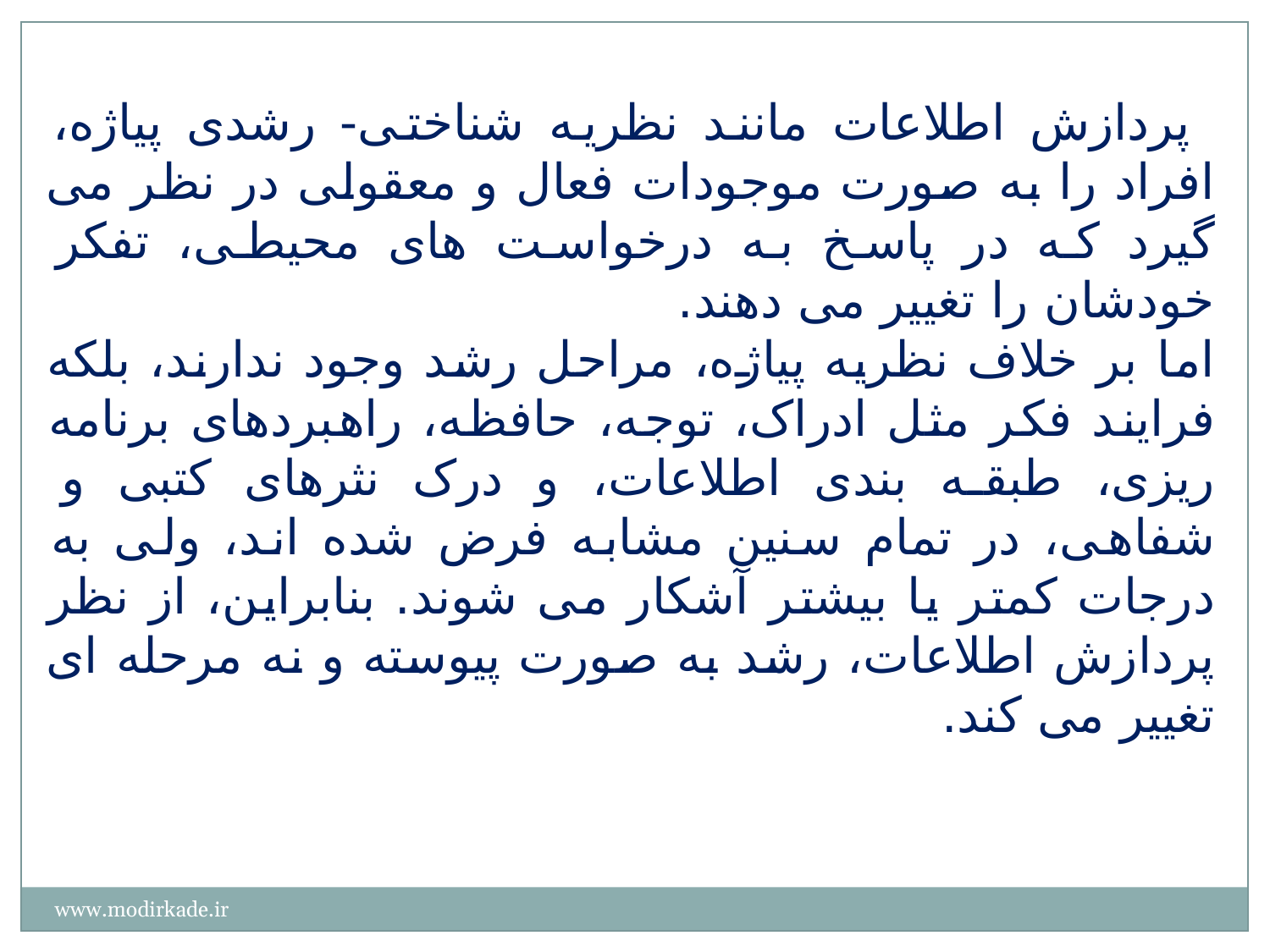

پردازش اطلاعات مانند نظریه شناختی- رشدی پیاژه، افراد را به صورت موجودات فعال و معقولی در نظر می گیرد که در پاسخ به درخواست های محیطی، تفکر خودشان را تغییر می دهند.
اما بر خلاف نظریه پیاژه، مراحل رشد وجود ندارند، بلکه فرایند فکر مثل ادراک، توجه، حافظه، راهبردهای برنامه ریزی، طبقه بندی اطلاعات، و درک نثرهای کتبی و شفاهی، در تمام سنین مشابه فرض شده اند، ولی به درجات کمتر یا بیشتر آشکار می شوند. بنابراین، از نظر پردازش اطلاعات، رشد به صورت پیوسته و نه مرحله ای تغییر می کند.
www.modirkade.ir